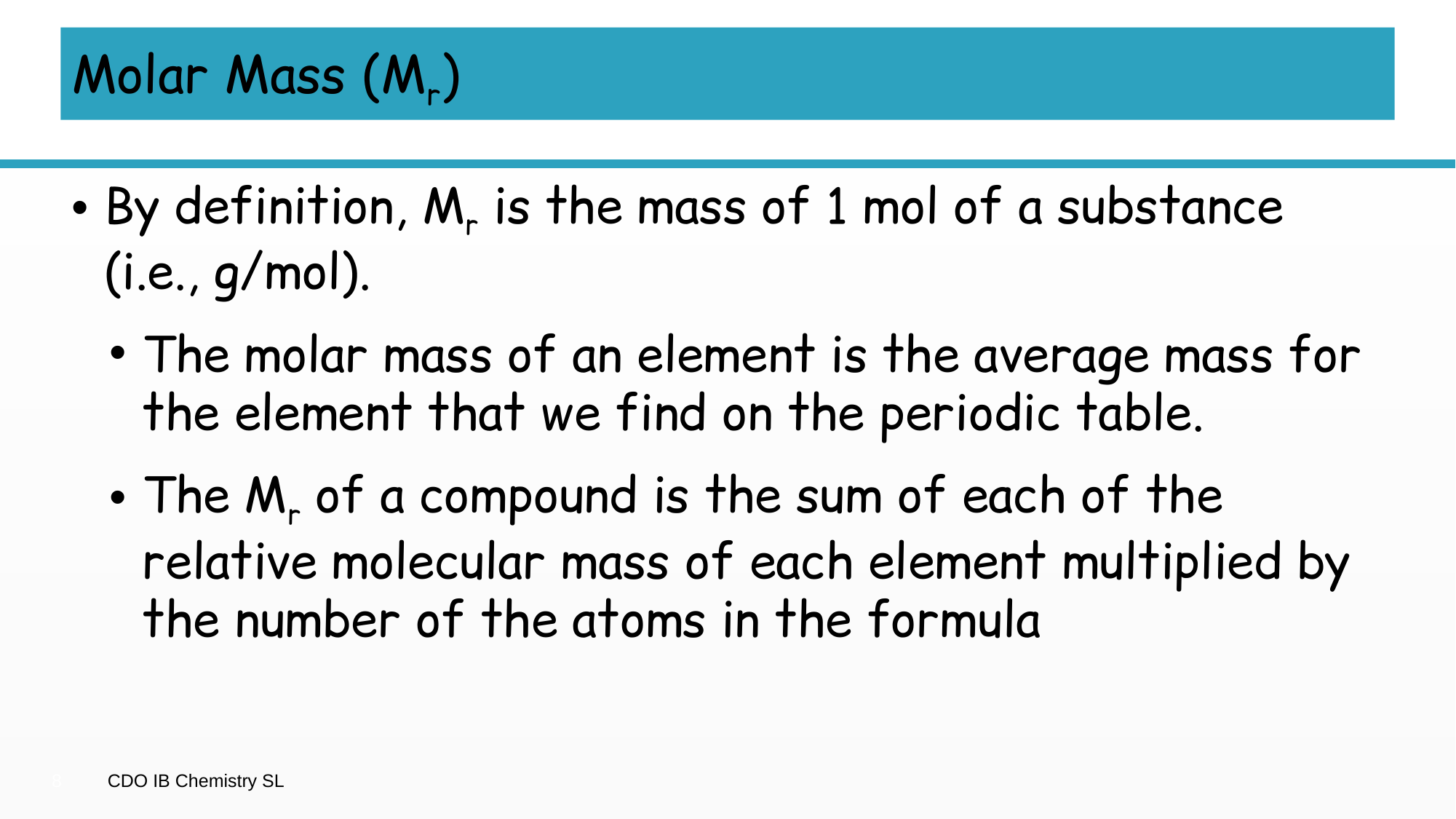

# Molar Mass (Mr)
By definition, Mr is the mass of 1 mol of a substance (i.e., g/mol).
The molar mass of an element is the average mass for the element that we find on the periodic table.
The Mr of a compound is the sum of each of the relative molecular mass of each element multiplied by the number of the atoms in the formula
8
CDO IB Chemistry SL